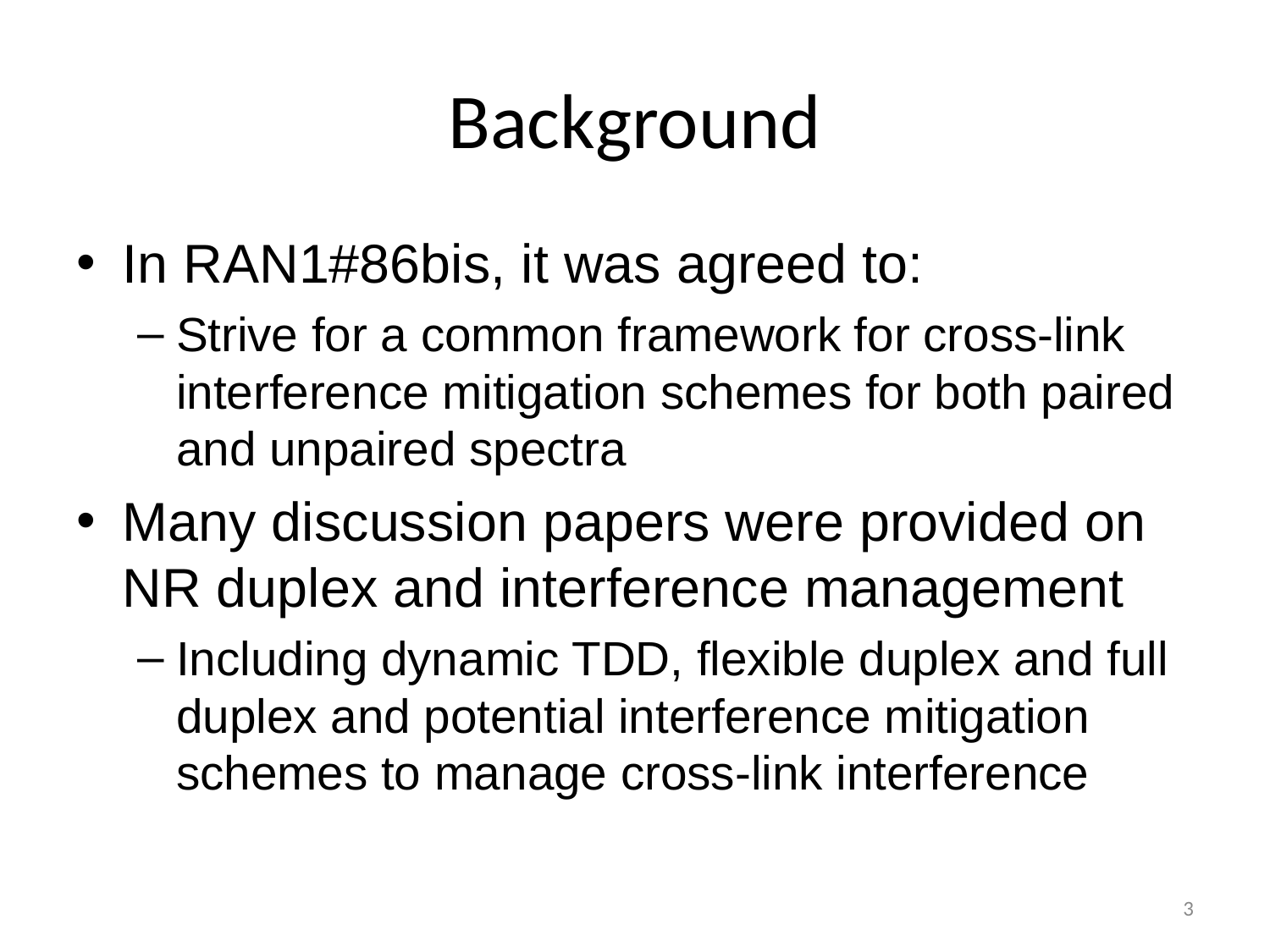

# Background
In RAN1#86bis, it was agreed to:
Strive for a common framework for cross-link interference mitigation schemes for both paired and unpaired spectra
Many discussion papers were provided on NR duplex and interference management
Including dynamic TDD, flexible duplex and full duplex and potential interference mitigation schemes to manage cross-link interference
3